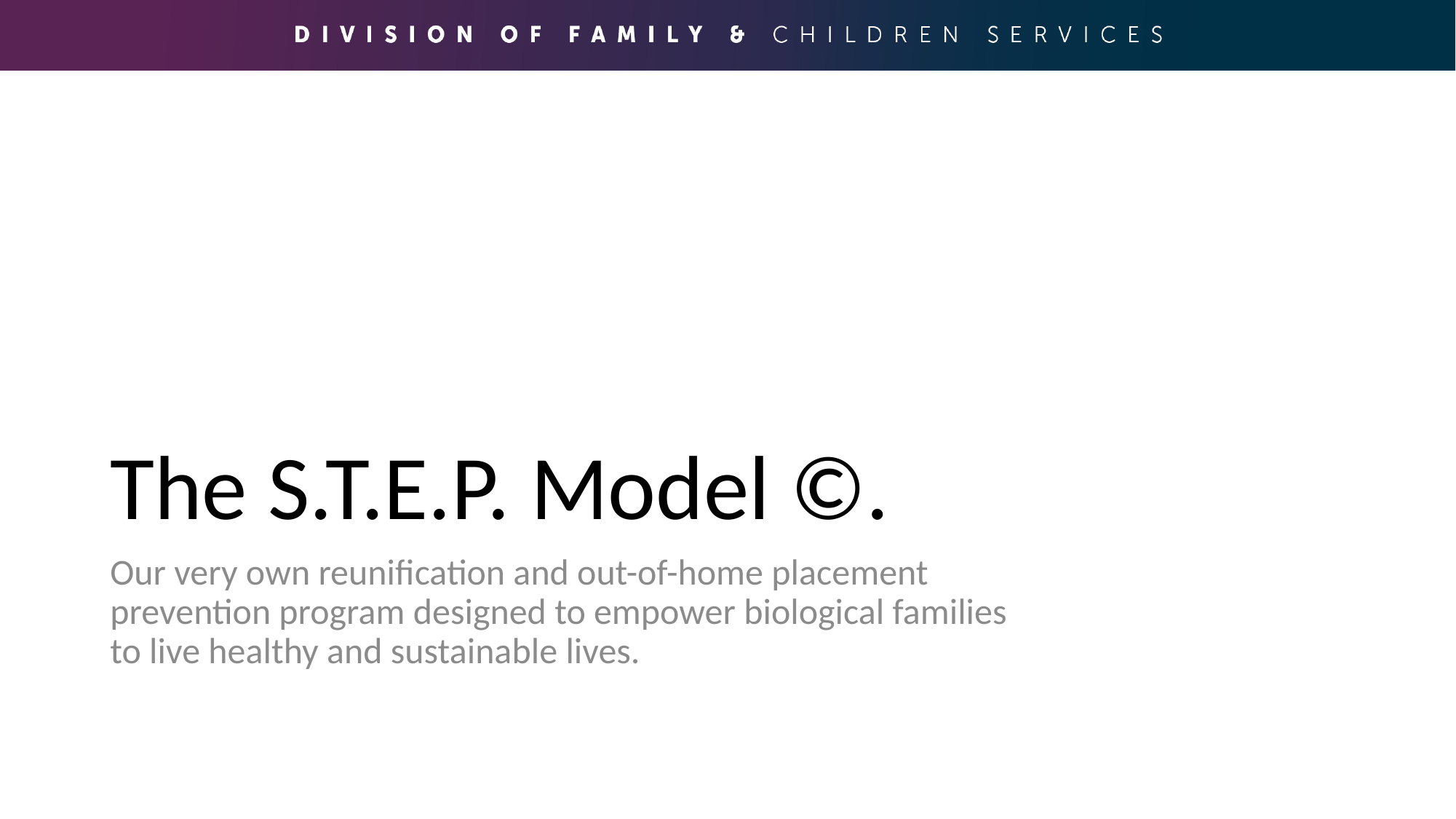

# The S.T.E.P. Model ©.
Our very own reunification and out-of-home placement prevention program designed to empower biological families to live healthy and sustainable lives.